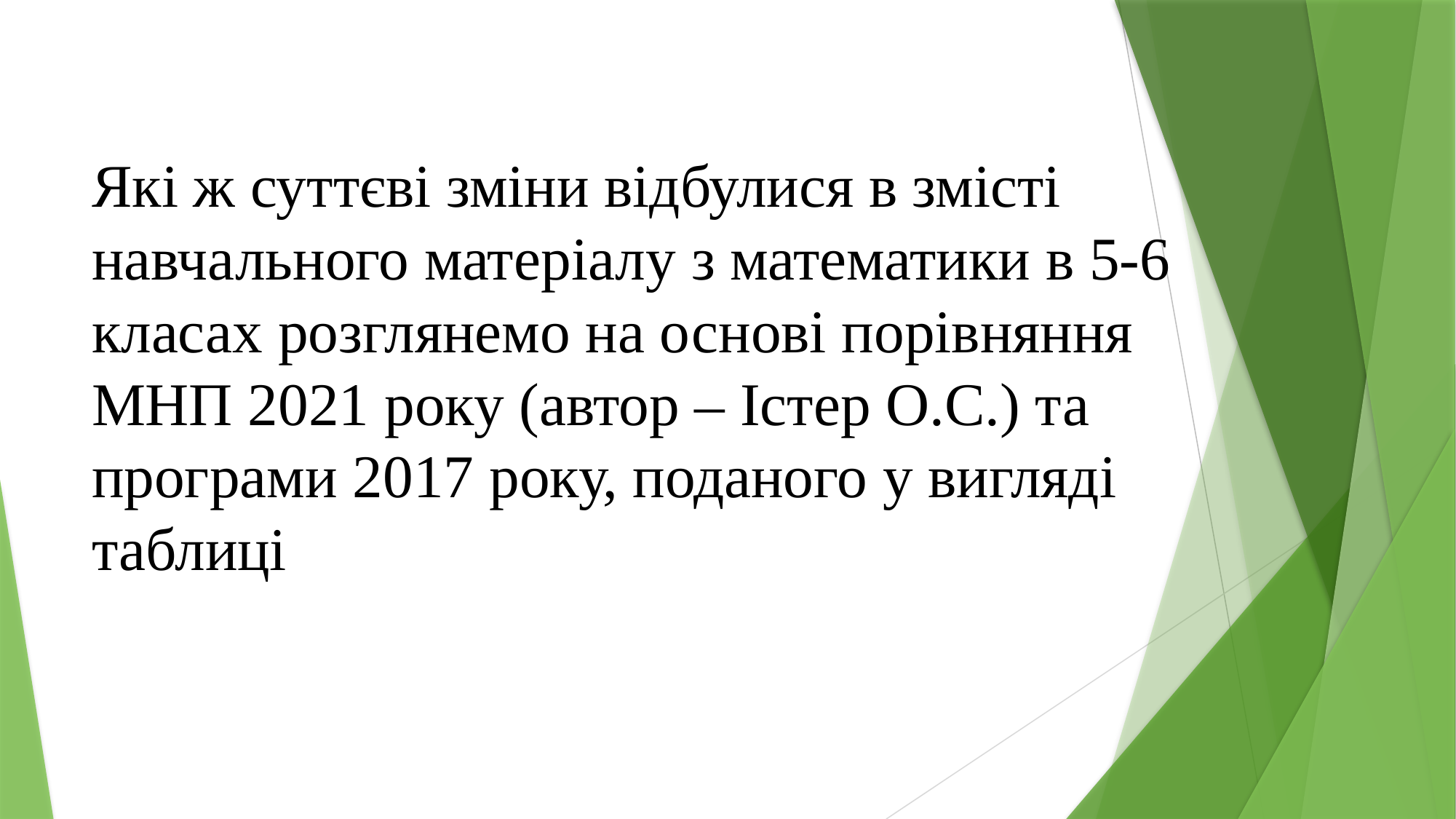

# Які ж суттєві зміни відбулися в змісті навчального матеріалу з математики в 5-6 класах розглянемо на основі порівняння МНП 2021 року (автор – Істер О.С.) та програми 2017 року, поданого у вигляді таблиці